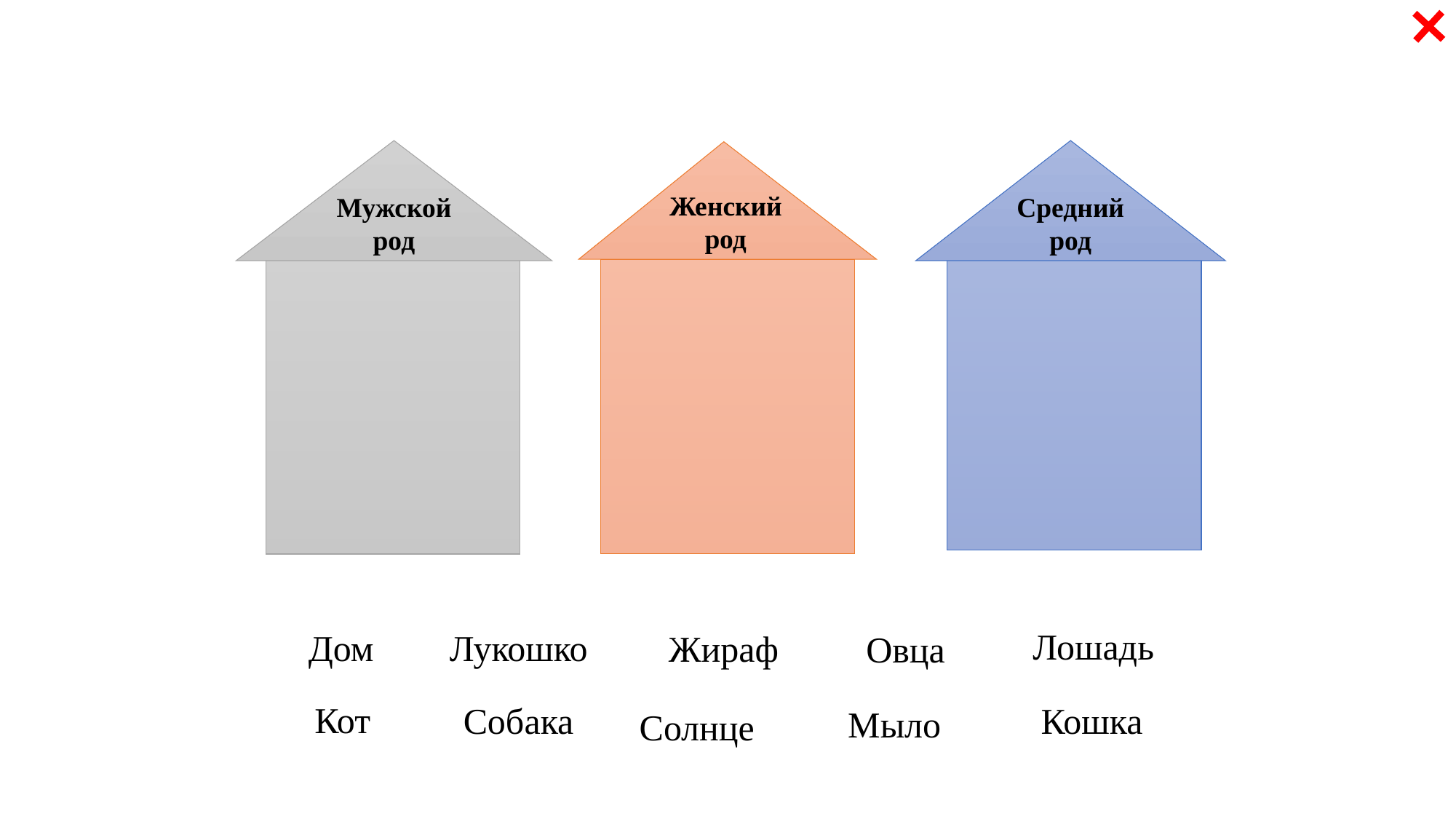

Мужской род
Средний род
Женский род

Лошадь
Дом
Лукошко
Жираф
Овца
Кот
Собака
Кошка
Мыло
Солнце